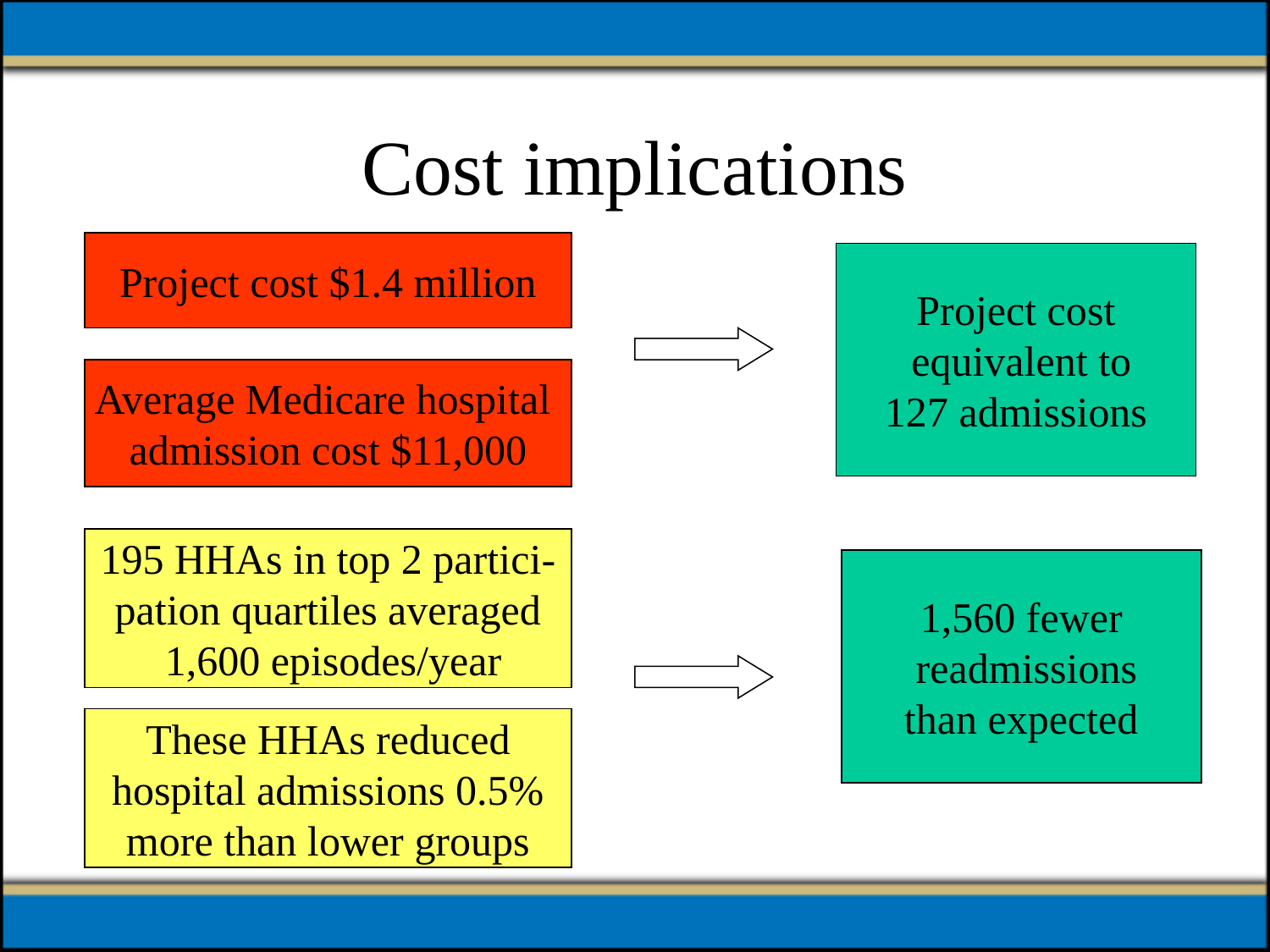

# Cost implications
Project cost $1.4 million
Project cost
 equivalent to
 127 admissions

Average Medicare hospital
admission cost $11,000
195 HHAs in top 2 partici-
pation quartiles averaged
 1,600 episodes/year
1,560 fewer
 readmissions
 than expected

These HHAs reduced
hospital admissions 0.5%
more than lower groups